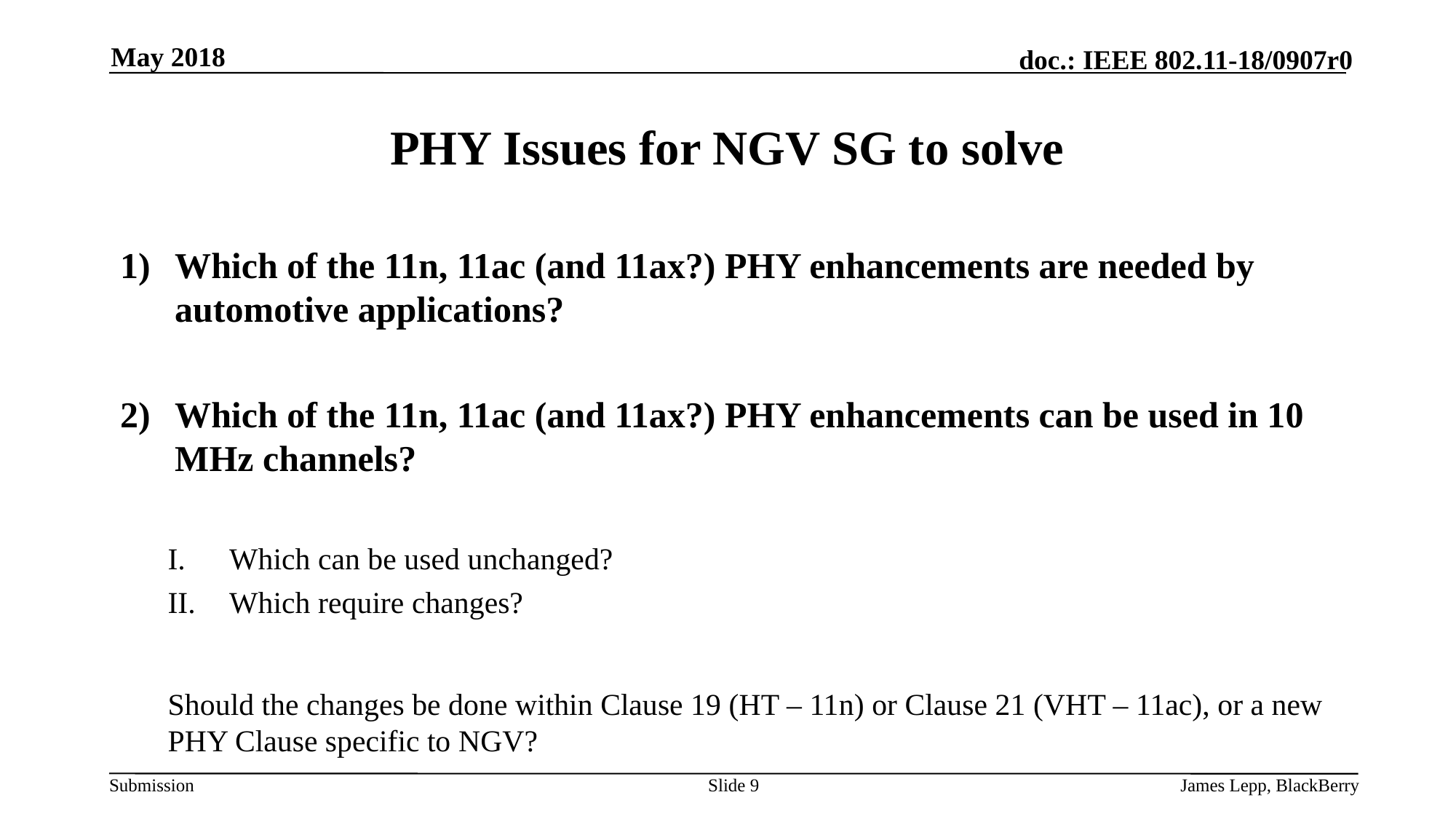

May 2018
# PHY Issues for NGV SG to solve
Which of the 11n, 11ac (and 11ax?) PHY enhancements are needed by automotive applications?

Which of the 11n, 11ac (and 11ax?) PHY enhancements can be used in 10 MHz channels?

Which can be used unchanged?
Which require changes?

Should the changes be done within Clause 19 (HT – 11n) or Clause 21 (VHT – 11ac), or a new PHY Clause specific to NGV?

Slide 9
James Lepp, BlackBerry